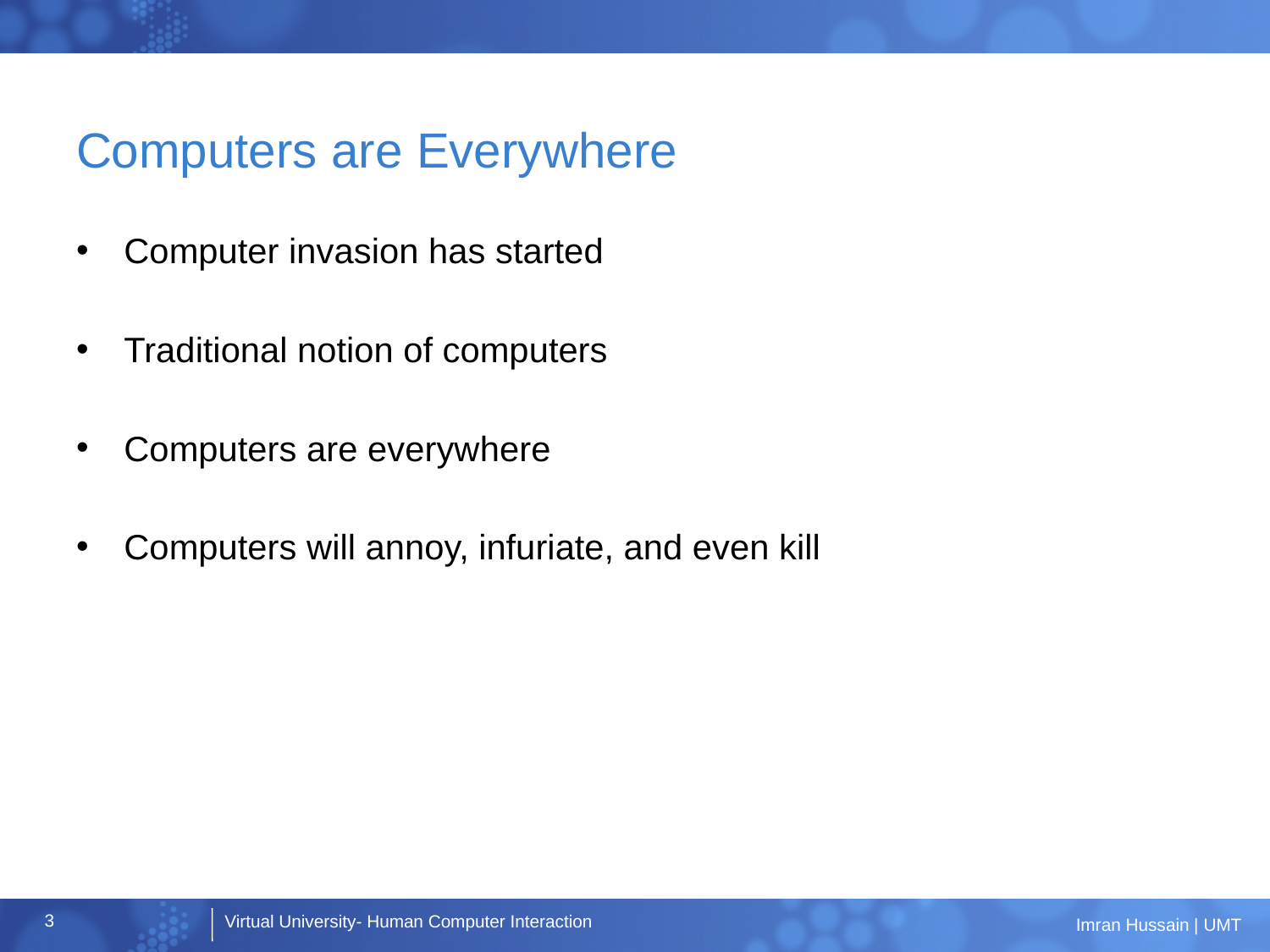

# Computers are Everywhere
Computer invasion has started

Traditional notion of computers

Computers are everywhere

Computers will annoy, infuriate, and even kill